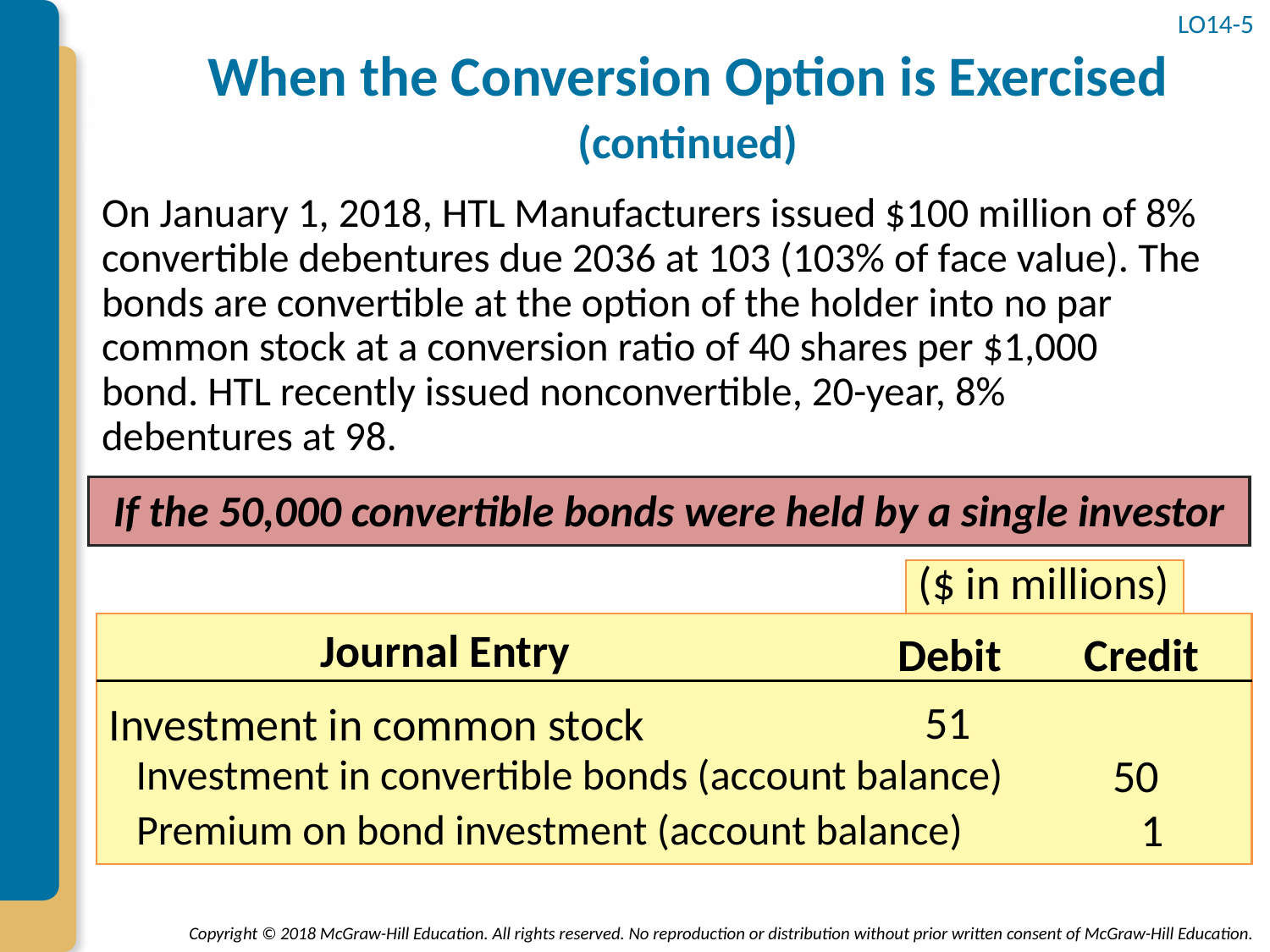

# When the Conversion Option is Exercised (continued)
LO14-5
On January 1, 2018, HTL Manufacturers issued $100 million of 8% convertible debentures due 2036 at 103 (103% of face value). The bonds are convertible at the option of the holder into no par common stock at a conversion ratio of 40 shares per $1,000 bond. HTL recently issued nonconvertible, 20-year, 8% debentures at 98.
If the 50,000 convertible bonds were held by a single investor
($ in millions)

Journal Entry
Credit
Debit
51
Investment in common stock
50
Investment in convertible bonds (account balance)
1
Premium on bond investment (account balance)